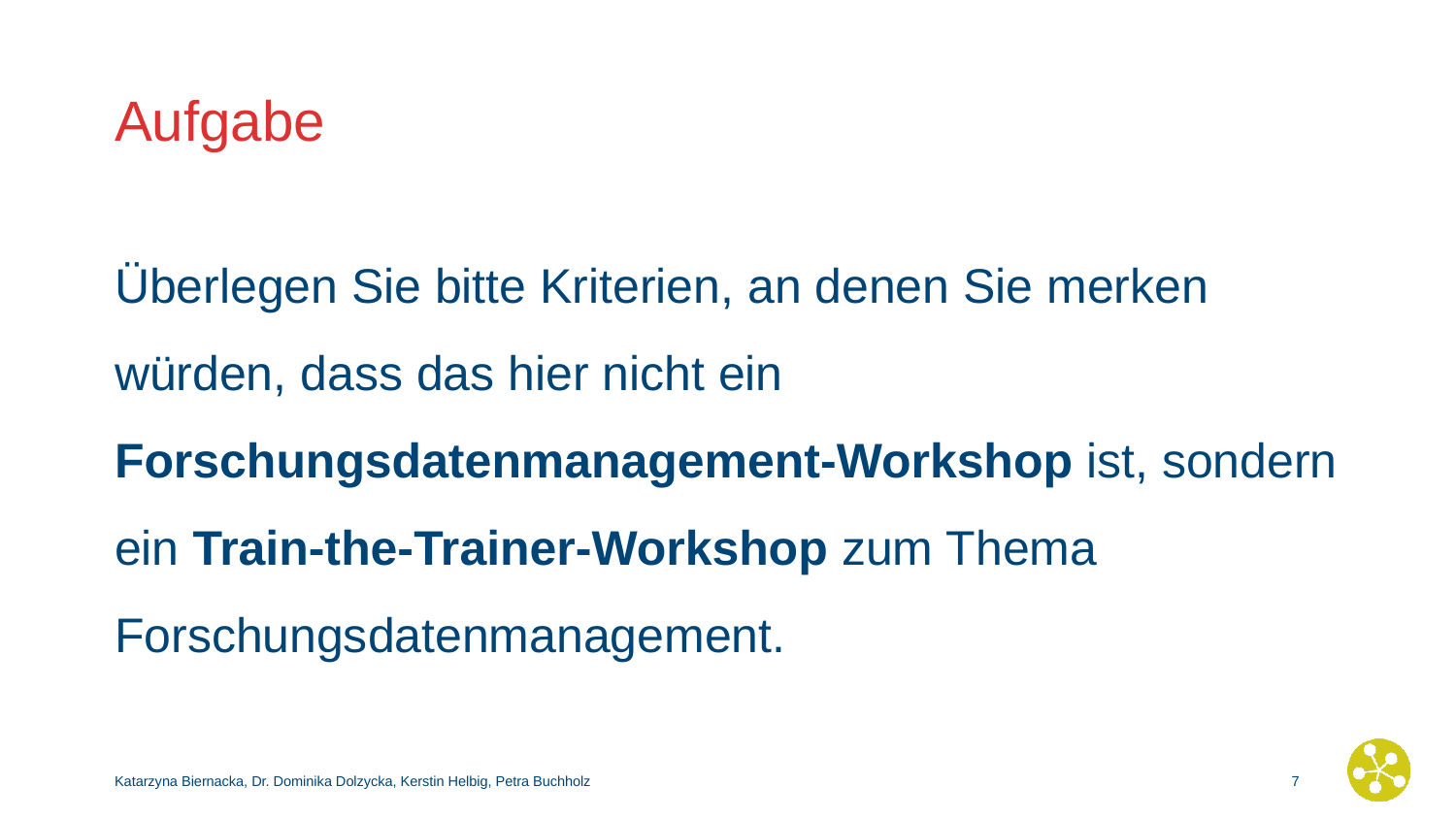

# Aufgabe
Überlegen Sie bitte Kriterien, an denen Sie merken würden, dass das hier nicht ein Forschungsdatenmanagement-Workshop ist, sondern ein Train-the-Trainer-Workshop zum Thema Forschungsdatenmanagement.
Katarzyna Biernacka, Dr. Dominika Dolzycka, Kerstin Helbig, Petra Buchholz
7